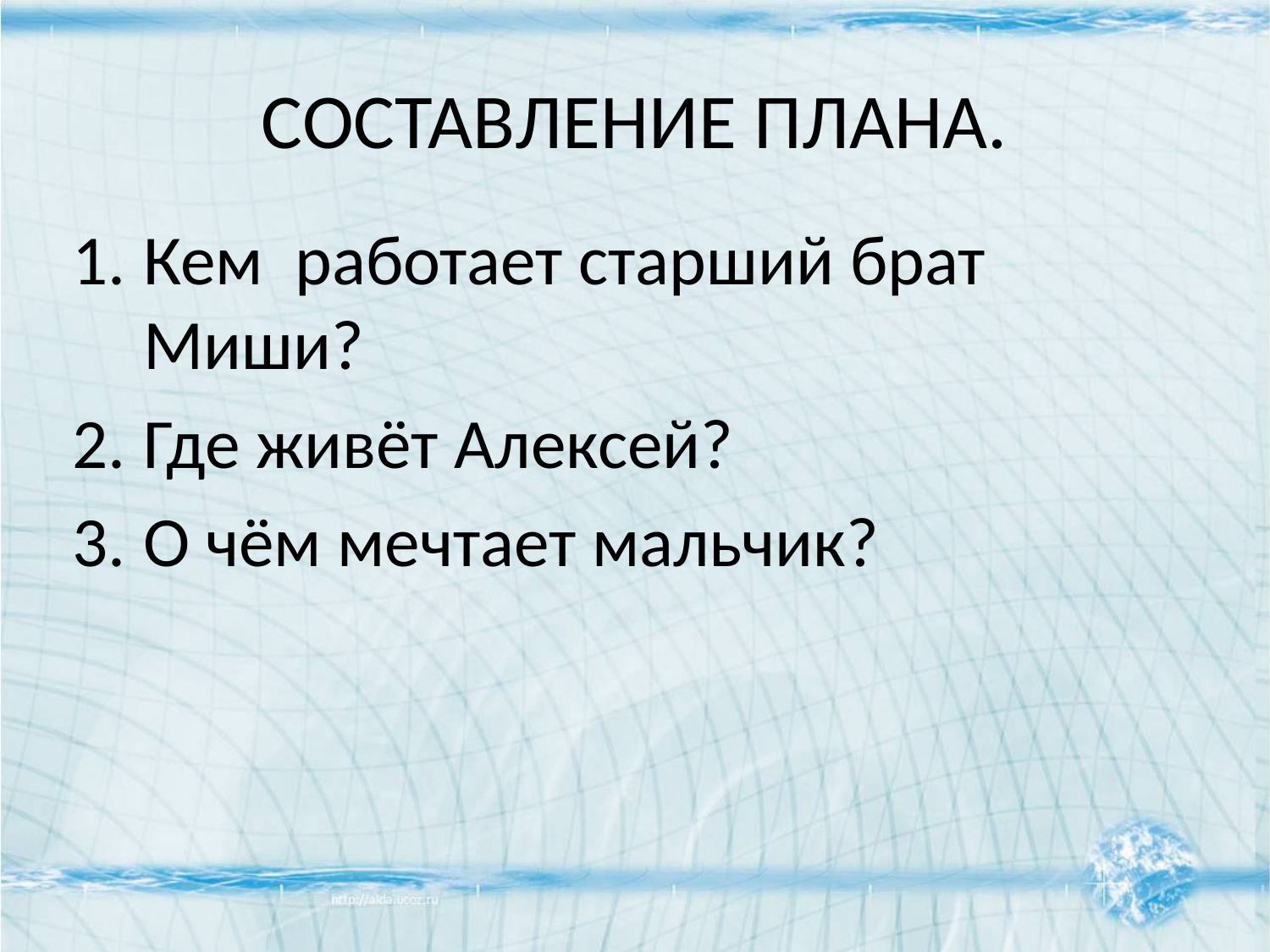

# СОСТАВЛЕНИЕ ПЛАНА.
Кем  работает старший брат Миши?
Где живёт Алексей?
О чём мечтает мальчик?